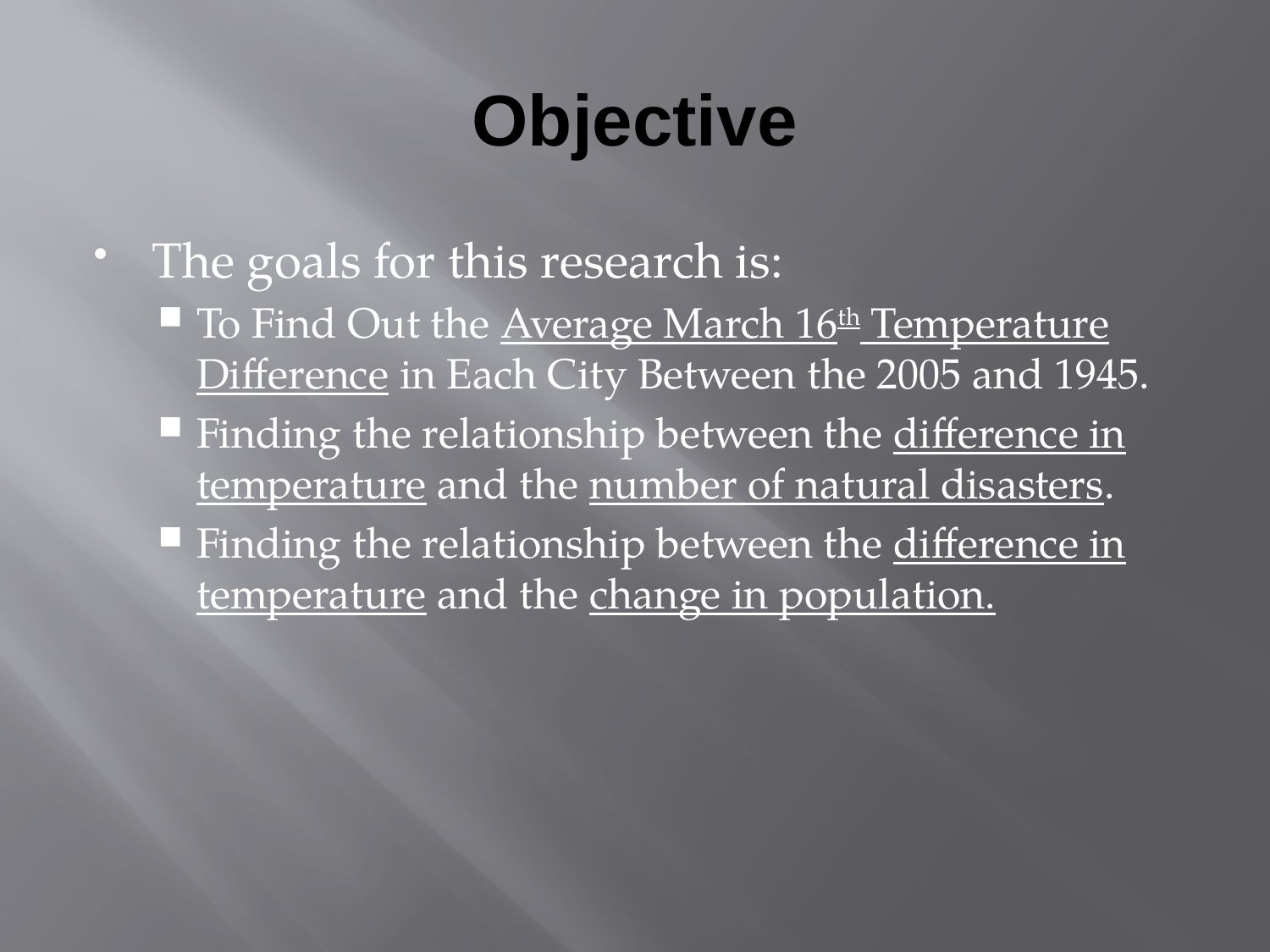

# Objective
The goals for this research is:
To Find Out the Average March 16th Temperature Difference in Each City Between the 2005 and 1945.
Finding the relationship between the difference in temperature and the number of natural disasters.
Finding the relationship between the difference in temperature and the change in population.